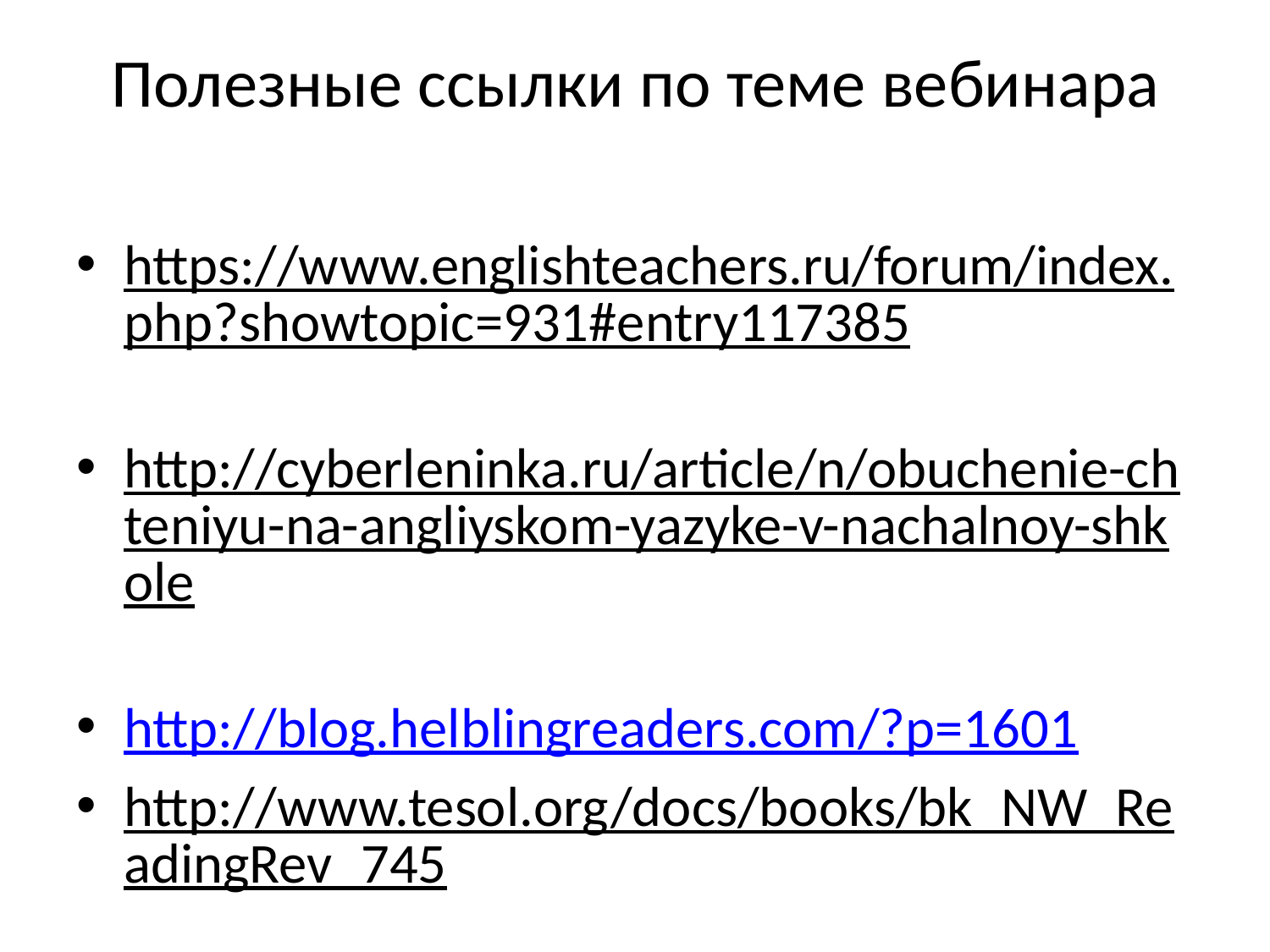

# Полезные ссылки по теме вебинара
https://www.englishteachers.ru/forum/index.php?showtopic=931#entry117385
http://cyberleninka.ru/article/n/obuchenie-chteniyu-na-angliyskom-yazyke-v-nachalnoy-shkole
http://blog.helblingreaders.com/?p=1601
http://www.tesol.org/docs/books/bk_NW_ReadingRev_745